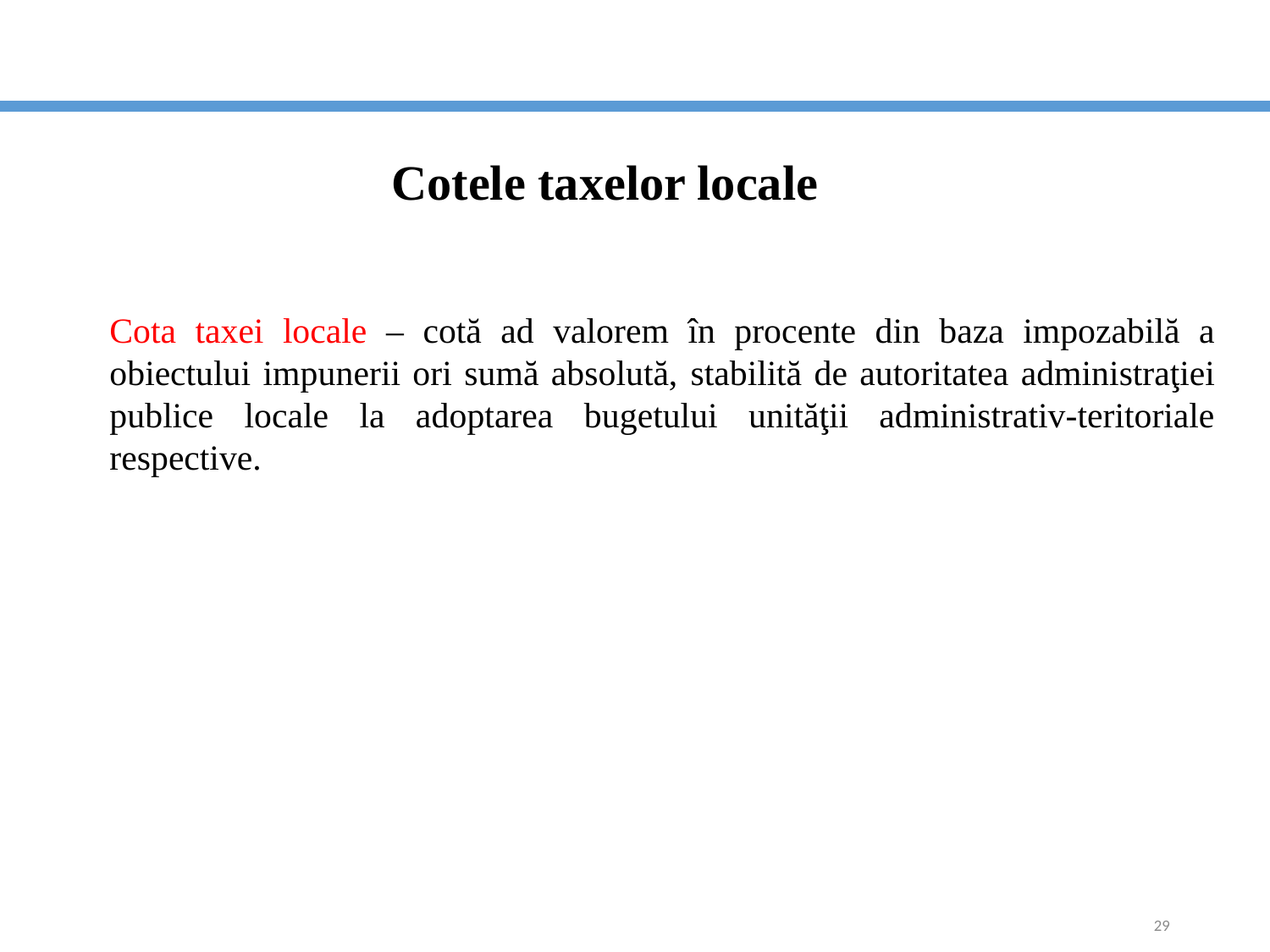

Cotele taxelor locale

Cota taxei locale – cotă ad valorem în procente din baza impozabilă a obiectului impunerii ori sumă absolută, stabilită de autoritatea administraţiei publice locale la adoptarea bugetului unităţii administrativ-teritoriale respective.

29